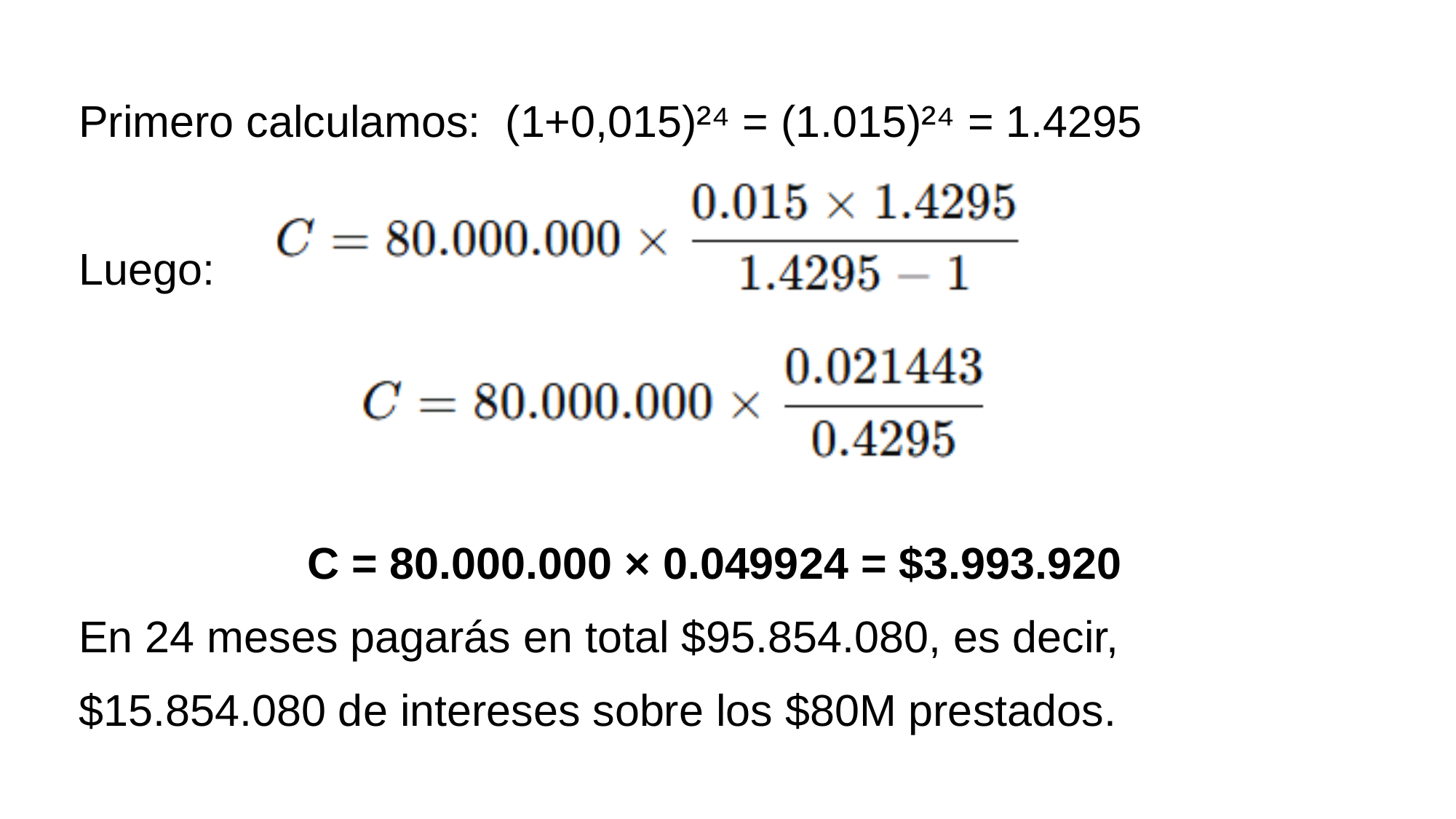

Primero calculamos:  (1+0,015)²⁴ = (1.015)²⁴ = 1.4295

Luego:

C = 80.000.000 × 0.049924 = $3.993.920
En 24 meses pagarás en total $95.854.080, es decir, $15.854.080 de intereses sobre los $80M prestados.